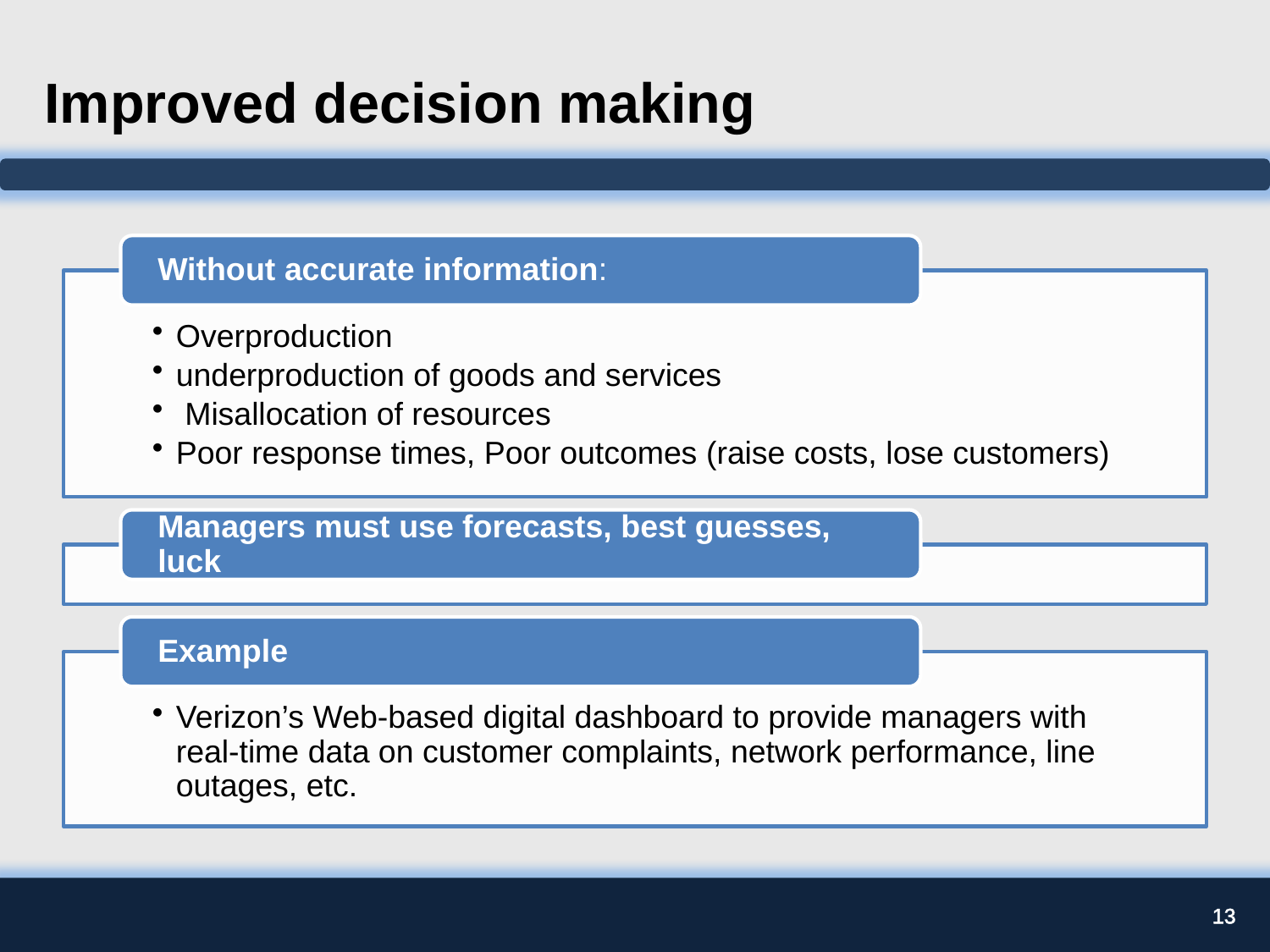

# Improved decision making

Overproduction
underproduction of goods and services
 Misallocation of resources
Poor response times, Poor outcomes (raise costs, lose customers)
Without accurate information:
Managers must use forecasts, best guesses, luck
Verizon’s Web-based digital dashboard to provide managers with real-time data on customer complaints, network performance, line outages, etc.
Example
13